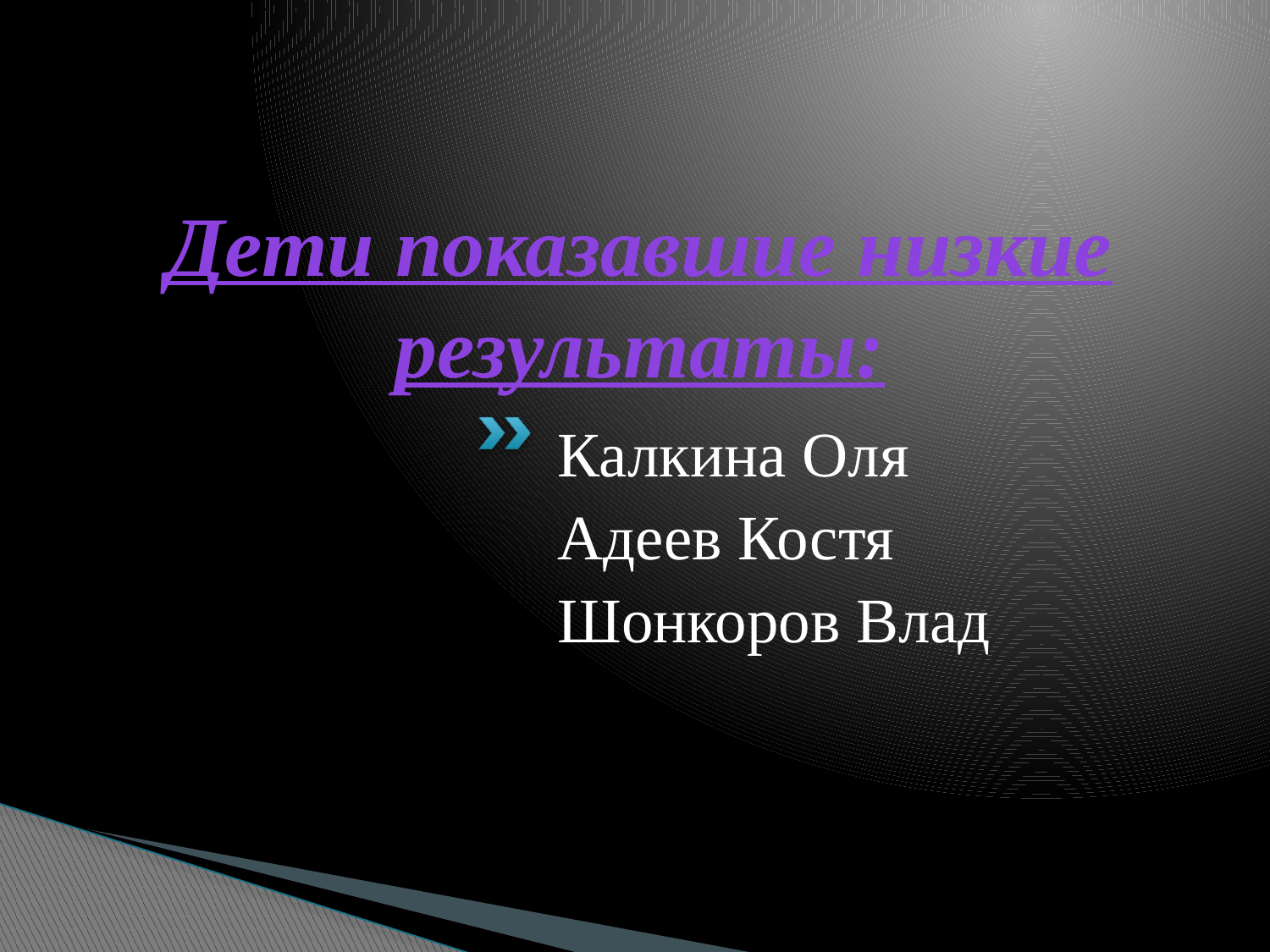

# Дети показавшие низкие результаты:
Калкина Оля
Адеев Костя
Шонкоров Влад